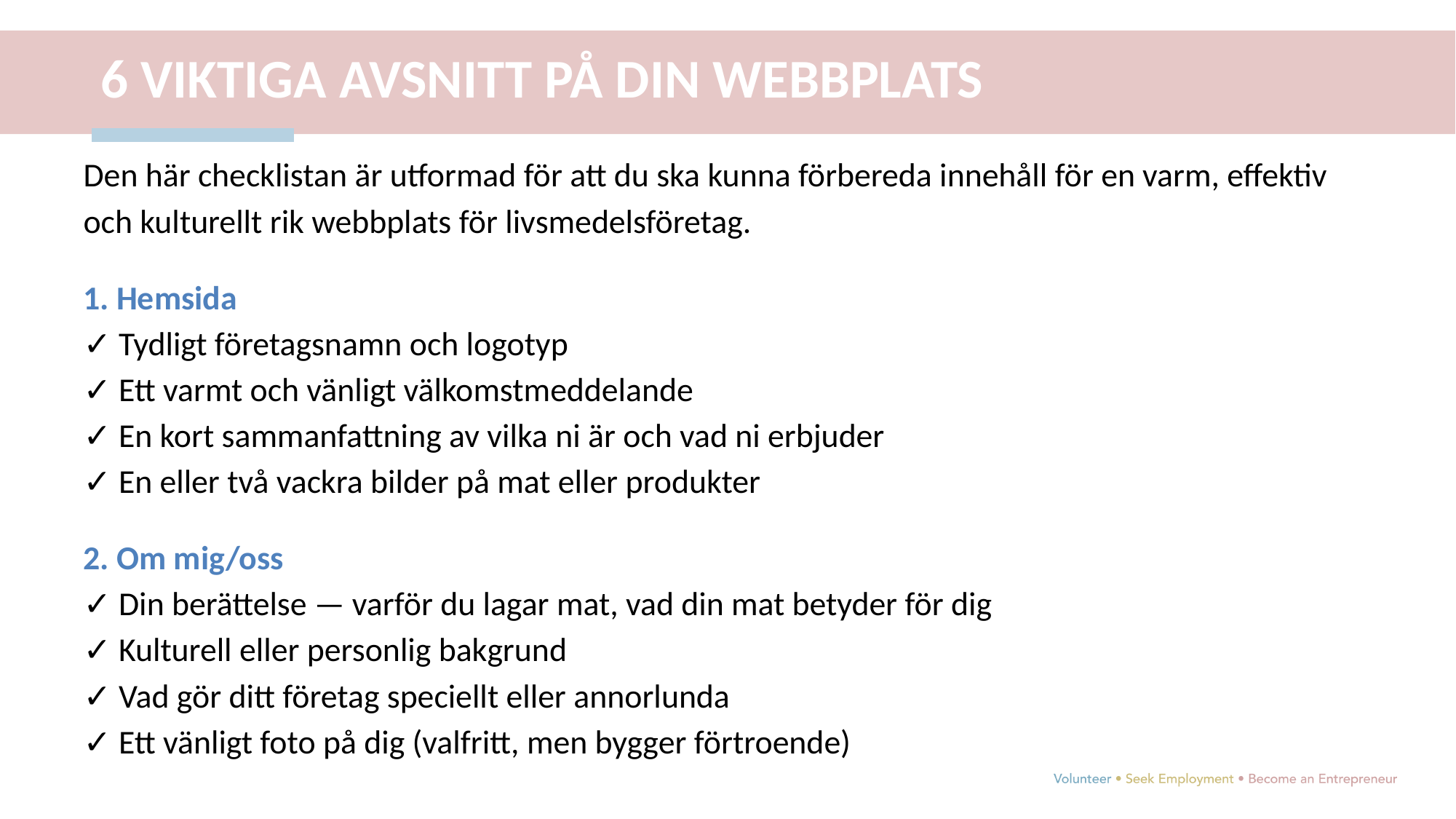

6 VIKTIGA AVSNITT PÅ DIN WEBBPLATS
Den här checklistan är utformad för att du ska kunna förbereda innehåll för en varm, effektiv och kulturellt rik webbplats för livsmedelsföretag.
1. Hemsida
✓ Tydligt företagsnamn och logotyp
✓ Ett varmt och vänligt välkomstmeddelande
✓ En kort sammanfattning av vilka ni är och vad ni erbjuder
✓ En eller två vackra bilder på mat eller produkter
2. Om mig/oss
✓ Din berättelse — varför du lagar mat, vad din mat betyder för dig
✓ Kulturell eller personlig bakgrund
✓ Vad gör ditt företag speciellt eller annorlunda
✓ Ett vänligt foto på dig (valfritt, men bygger förtroende)